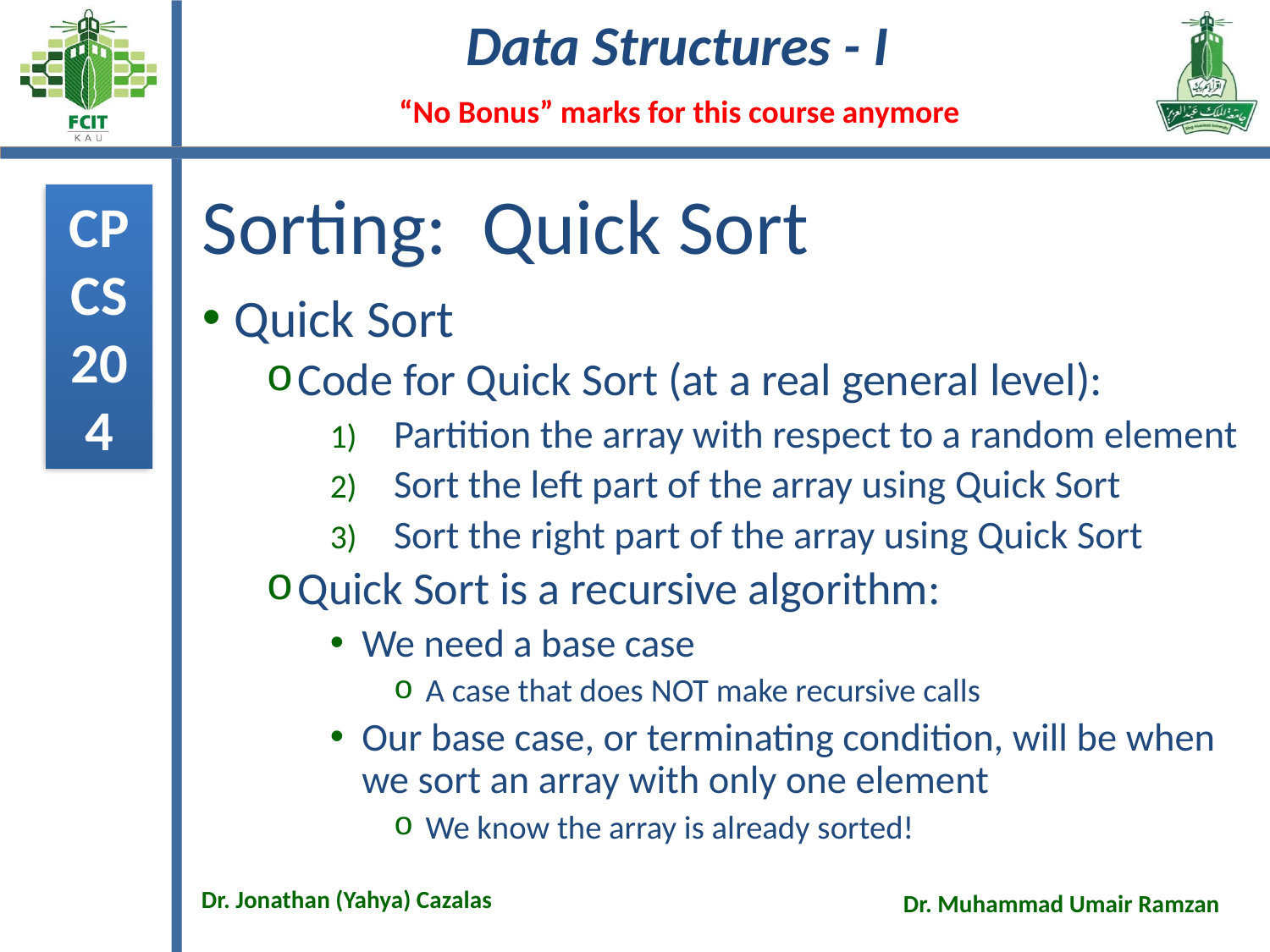

# Sorting:  Quick Sort
Quick Sort
Code for Quick Sort (at a real general level):
Partition the array with respect to a random element
Sort the left part of the array using Quick Sort
Sort the right part of the array using Quick Sort
Quick Sort is a recursive algorithm:
We need a base case
A case that does NOT make recursive calls
Our base case, or terminating condition, will be when we sort an array with only one element
We know the array is already sorted!